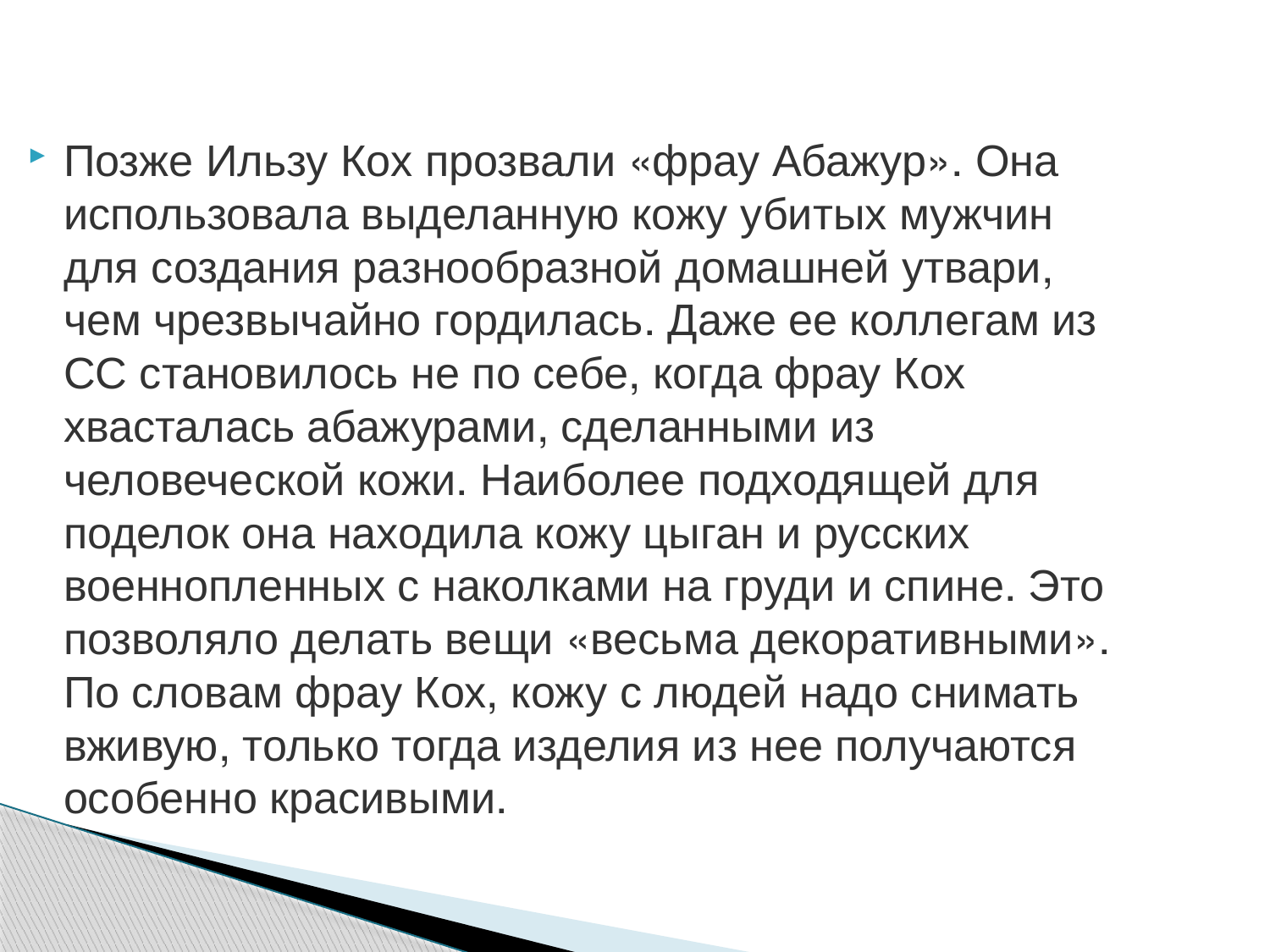

Позже Ильзу Кох прозвали «фрау Абажур». Она использовала выделанную кожу убитых мужчин для создания разнообразной домашней утвари, чем чрезвычайно гордилась. Даже ее коллегам из СС становилось не по себе, когда фрау Кох хвасталась абажурами, сделанными из человеческой кожи. Наиболее подходящей для поделок она находила кожу цыган и русских военнопленных с наколками на груди и спине. Это позволяло делать вещи «весьма декоративными». По словам фрау Кох, кожу с людей надо снимать вживую, только тогда изделия из нее получаются особенно красивыми.